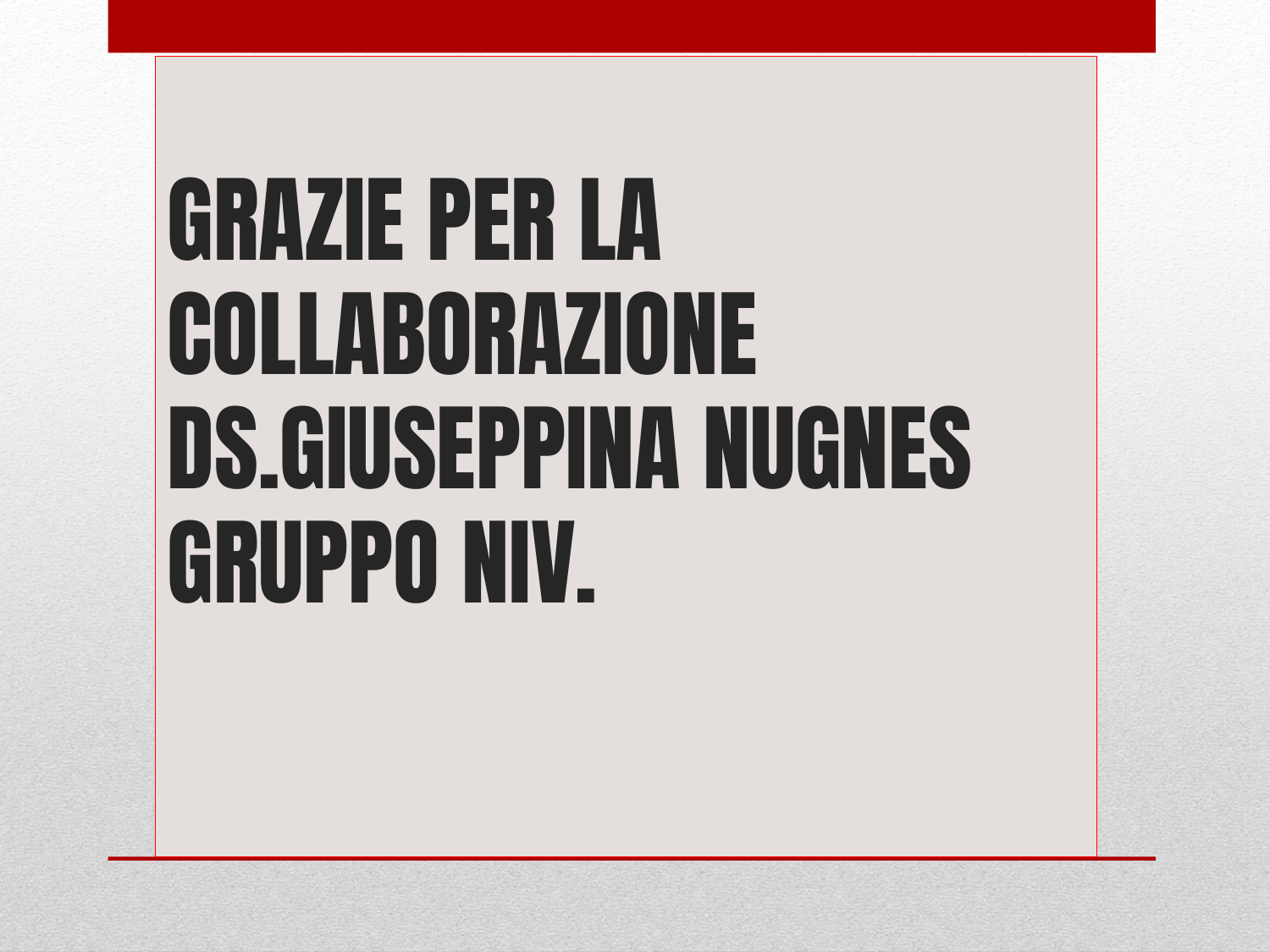

# GRAZIE PER LA COLLABORAZIONE DS.GIUSEPPINA NUGNES GRUPPO NIV.